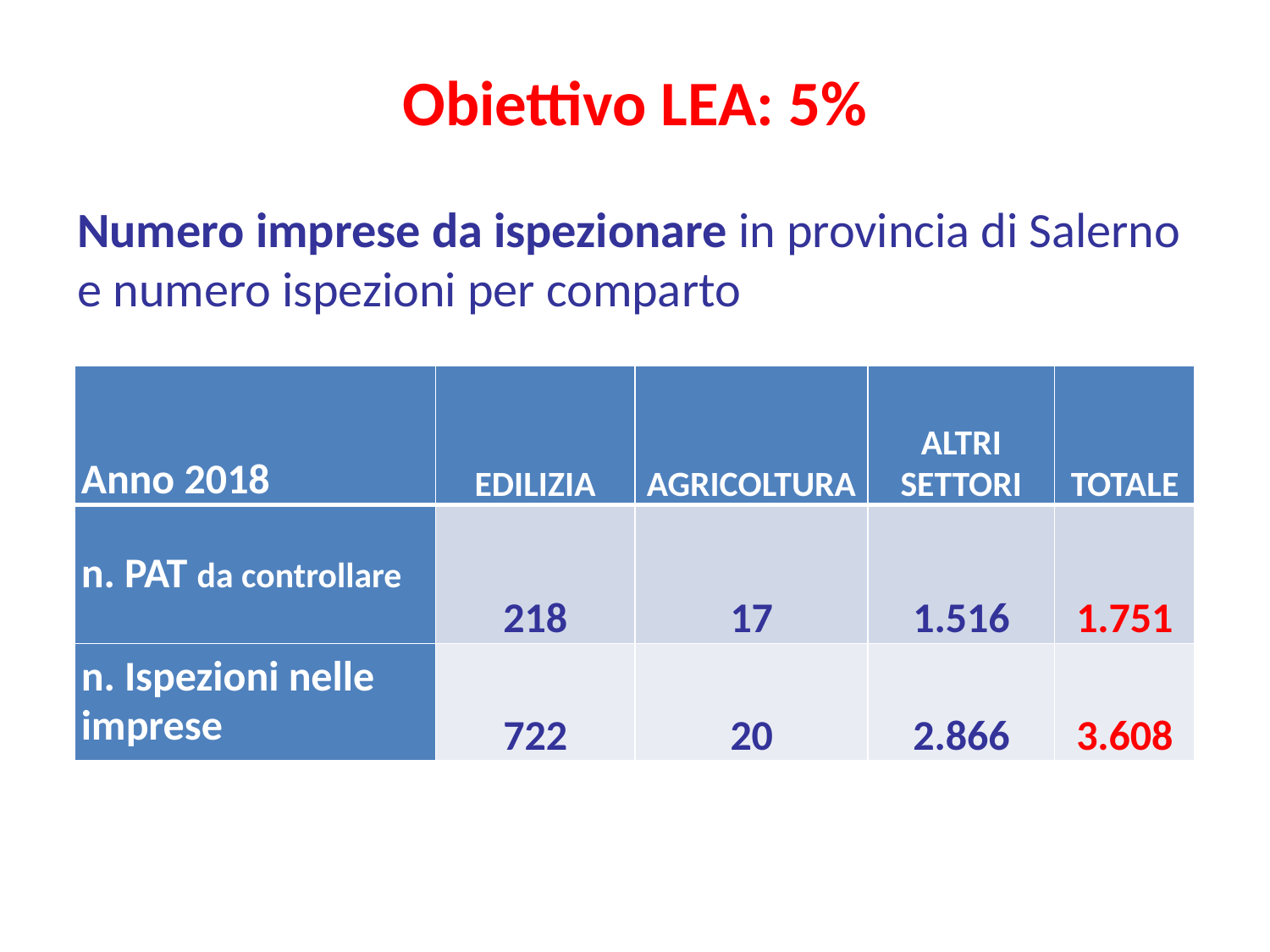

Obiettivo LEA: 5%

Numero imprese da ispezionare in provincia di Salerno e numero ispezioni per comparto
| Anno 2018 | EDILIZIA | AGRICOLTURA | ALTRI SETTORI | TOTALE |
| --- | --- | --- | --- | --- |
| n. PAT da controllare | 218 | 17 | 1.516 | 1.751 |
| n. Ispezioni nelle imprese | 722 | 20 | 2.866 | 3.608 |